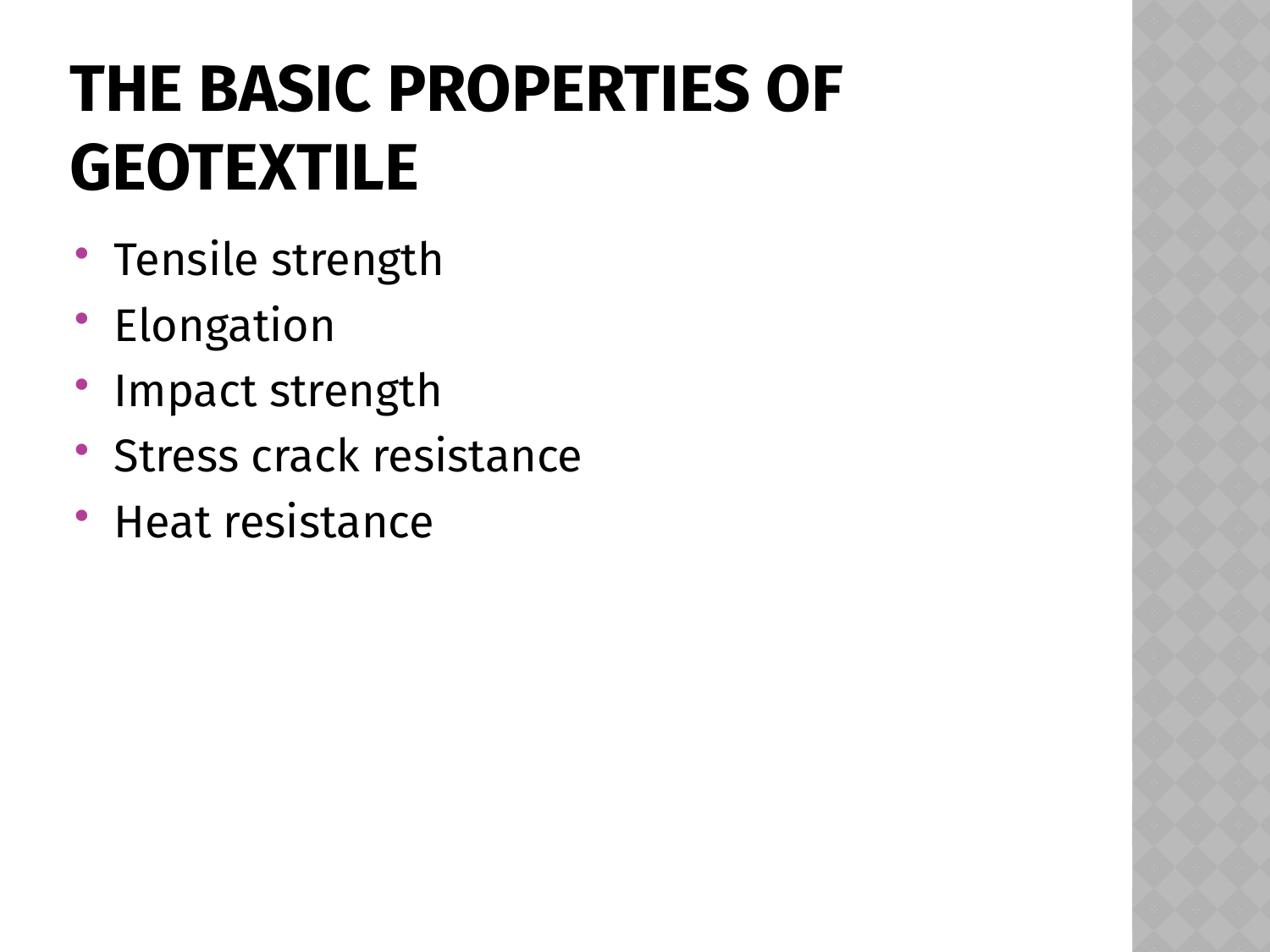

# THE BASIC PROPERTIES OF GEOTEXTILE
Tensile strength
Elongation
Impact strength
Stress crack resistance
Heat resistance